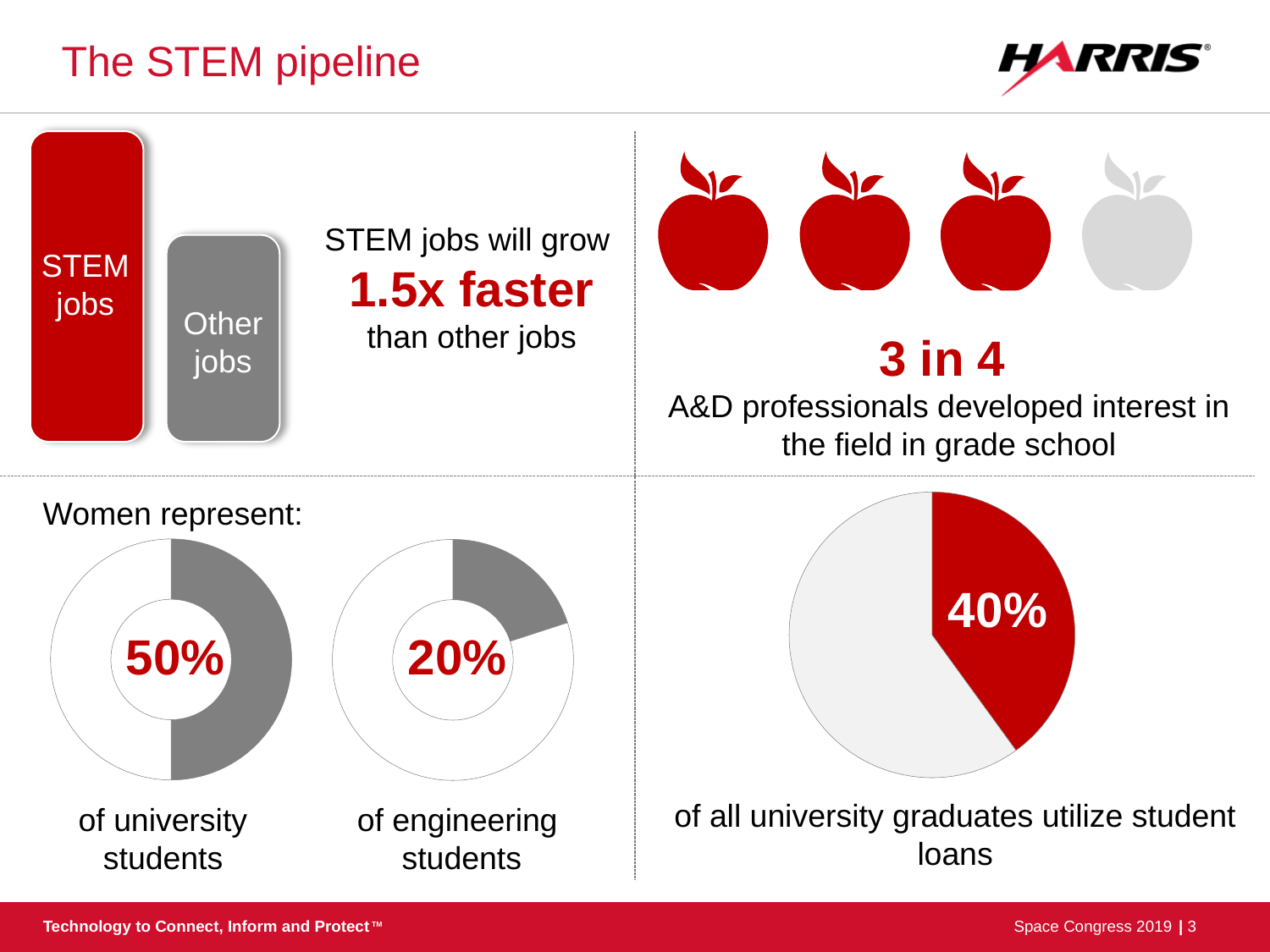

# The STEM pipeline

STEM jobs will grow
1.5x faster
than other jobs

STEM jobs
Other jobs
3 in 4
A&D professionals developed interest in the field in grade school

### Chart

| Category | Column1 |
|---|---|
| 1st Qtr | 0.4 |
| 2nd Qtr | 0.6 |
Women represent:

### Chart

| Category | Column1 |
|---|---|
| Women | 0.5 |
| Men | 0.5 |

### Chart

| Category | Column1 |
|---|---|
| Women | 0.2 |
| Men | 0.8 |
50%
20%
of all university graduates utilize student loans
of university students
of engineering  students